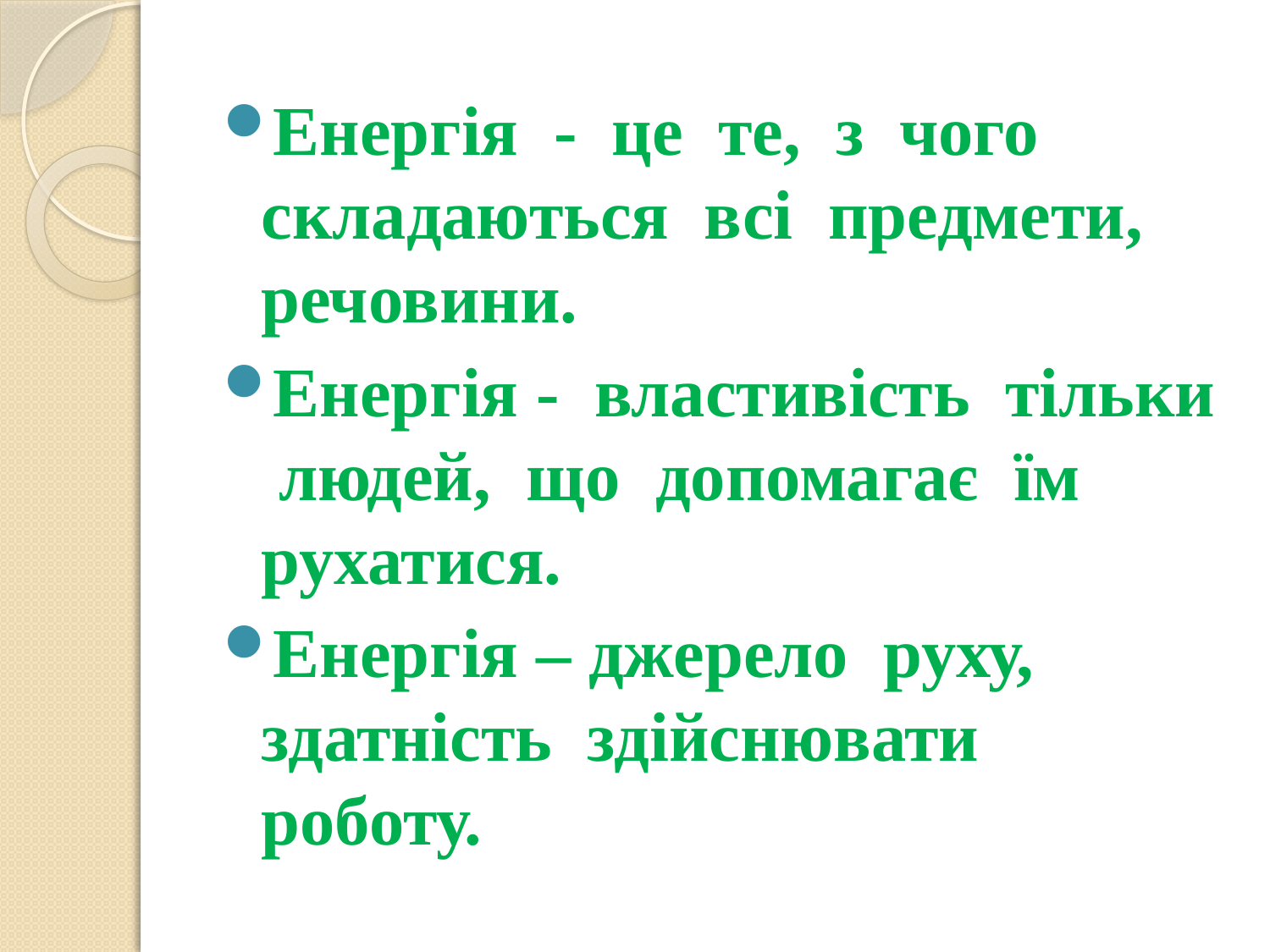

Енергія  -  це  те,  з  чого  складаються  всі  предмети,  речовини.
Енергія -  властивість  тільки  людей,  що  допомагає  їм  рухатися.
Енергія – джерело  руху,  здатність  здійснювати  роботу.